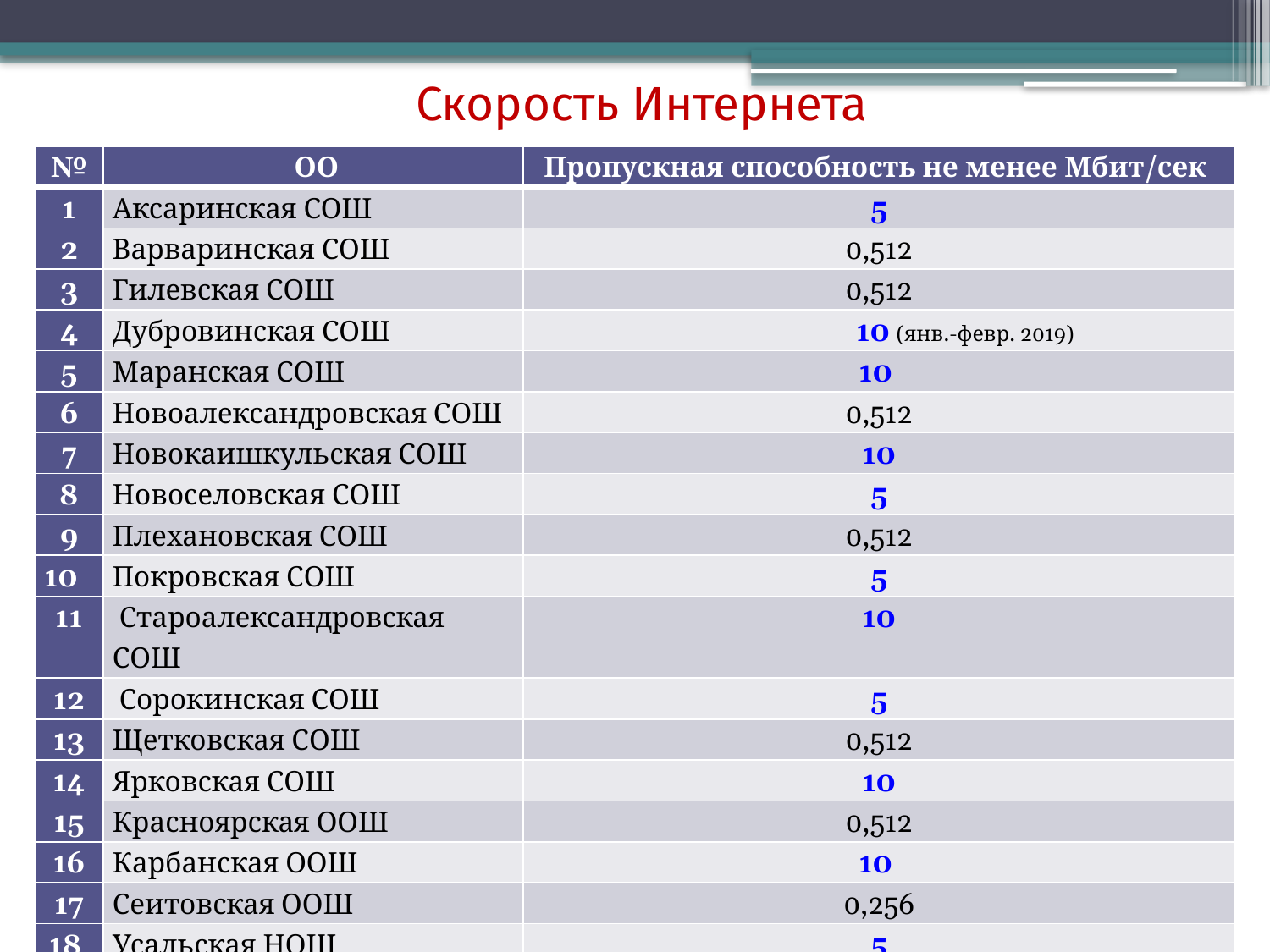

# Скорость Интернета
| № | ОО | Пропускная способность не менее Мбит/сек |
| --- | --- | --- |
| 1 | Аксаринская СОШ | 5 |
| 2 | Варваринская СОШ | 0,512 |
| 3 | Гилевская СОШ | 0,512 |
| 4 | Дубровинская СОШ | 10 (янв.-февр. 2019) |
| 5 | Маранская СОШ | 10 |
| 6 | Новоалександровская СОШ | 0,512 |
| 7 | Новокаишкульская СОШ | 10 |
| 8 | Новоселовская СОШ | 5 |
| 9 | Плехановская СОШ | 0,512 |
| 10 | Покровская СОШ | 5 |
| 11 | Староалександровская СОШ | 10 |
| 12 | Сорокинская СОШ | 5 |
| 13 | Щетковская СОШ | 0,512 |
| 14 | Ярковская СОШ | 10 |
| 15 | Красноярская ООШ | 0,512 |
| 16 | Карбанская ООШ | 10 |
| 17 | Сеитовская ООШ | 0,256 |
| 18 | Усальская НОШ | 5 |
| 19 | Старокаишкульская НОШ | 0,256 |